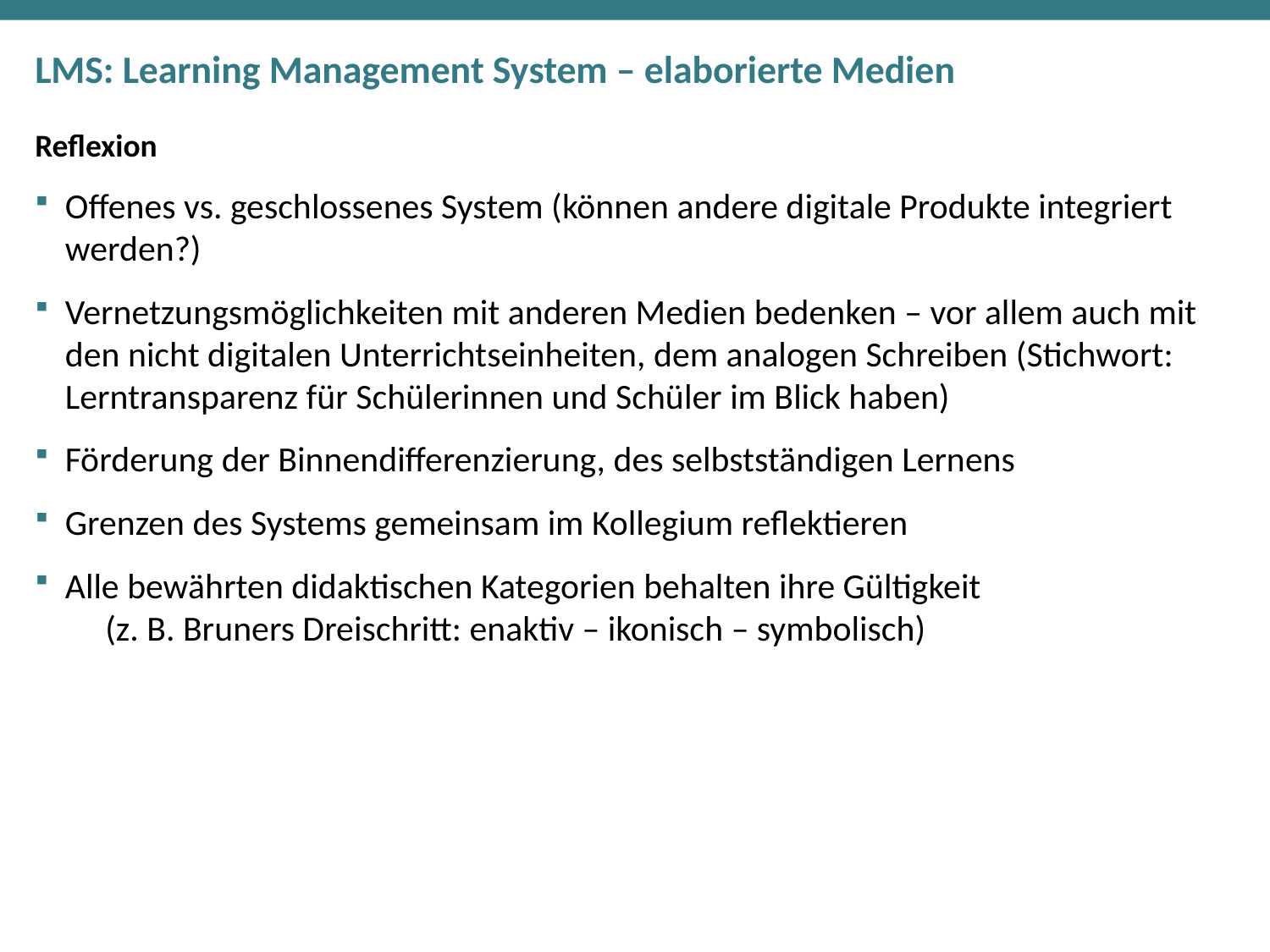

# LMS: Learning Management System – elaborierte Medien
Reflexion
Offenes vs. geschlossenes System (können andere digitale Produkte integriert werden?)
Vernetzungsmöglichkeiten mit anderen Medien bedenken – vor allem auch mit den nicht digitalen Unterrichtseinheiten, dem analogen Schreiben (Stichwort: Lerntransparenz für Schülerinnen und Schüler im Blick haben)
Förderung der Binnendifferenzierung, des selbstständigen Lernens
Grenzen des Systems gemeinsam im Kollegium reflektieren
Alle bewährten didaktischen Kategorien behalten ihre Gültigkeit
     (z. B. Bruners Dreischritt: enaktiv – ikonisch – symbolisch)